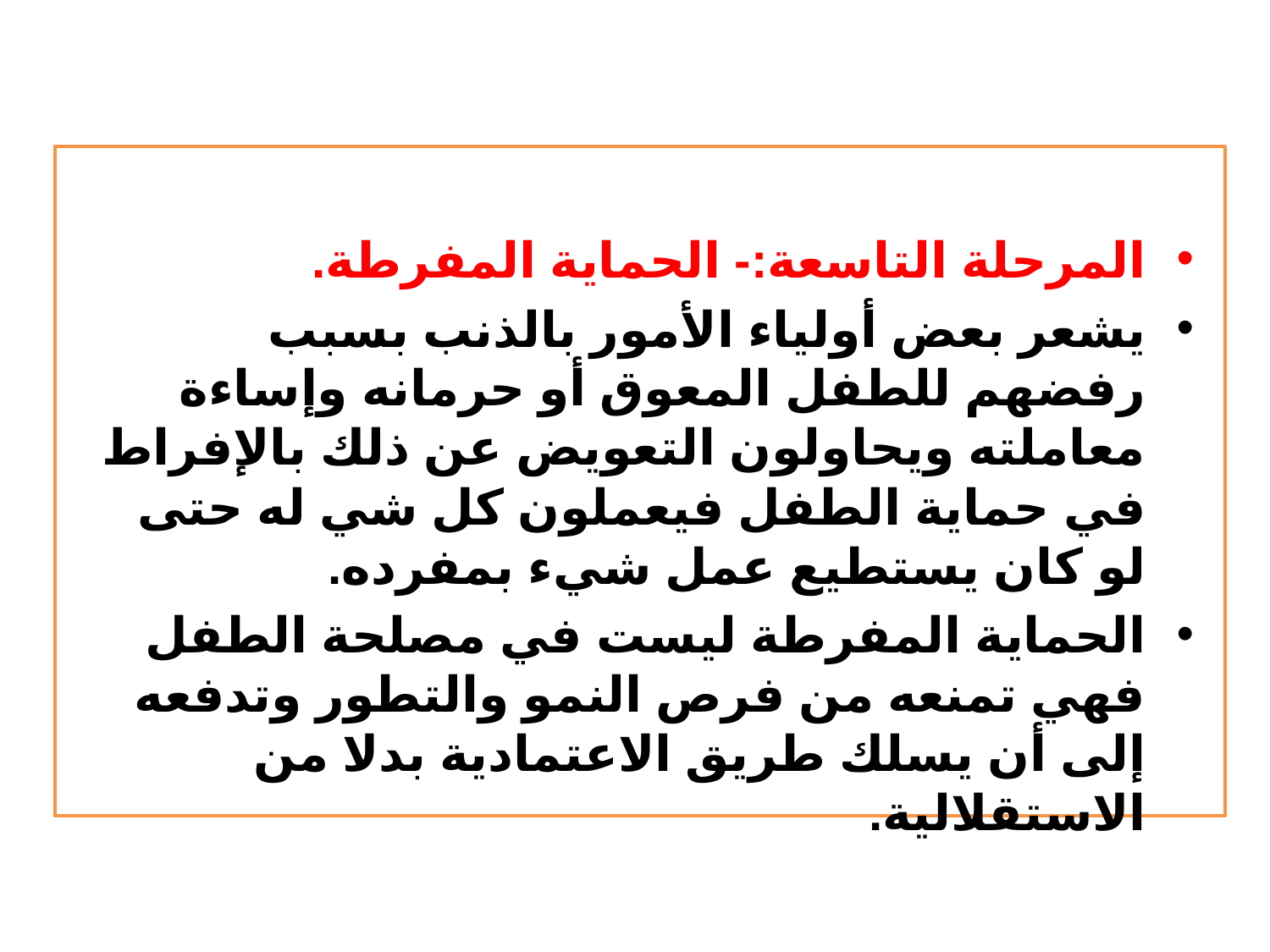

المرحلة التاسعة:- الحماية المفرطة.
يشعر بعض أولياء الأمور بالذنب بسبب رفضهم للطفل المعوق أو حرمانه وإساءة معاملته ويحاولون التعويض عن ذلك بالإفراط في حماية الطفل فيعملون كل شي له حتى لو كان يستطيع عمل شيء بمفرده.
الحماية المفرطة ليست في مصلحة الطفل فهي تمنعه من فرص النمو والتطور وتدفعه إلى أن يسلك طريق الاعتمادية بدلا من الاستقلالية.